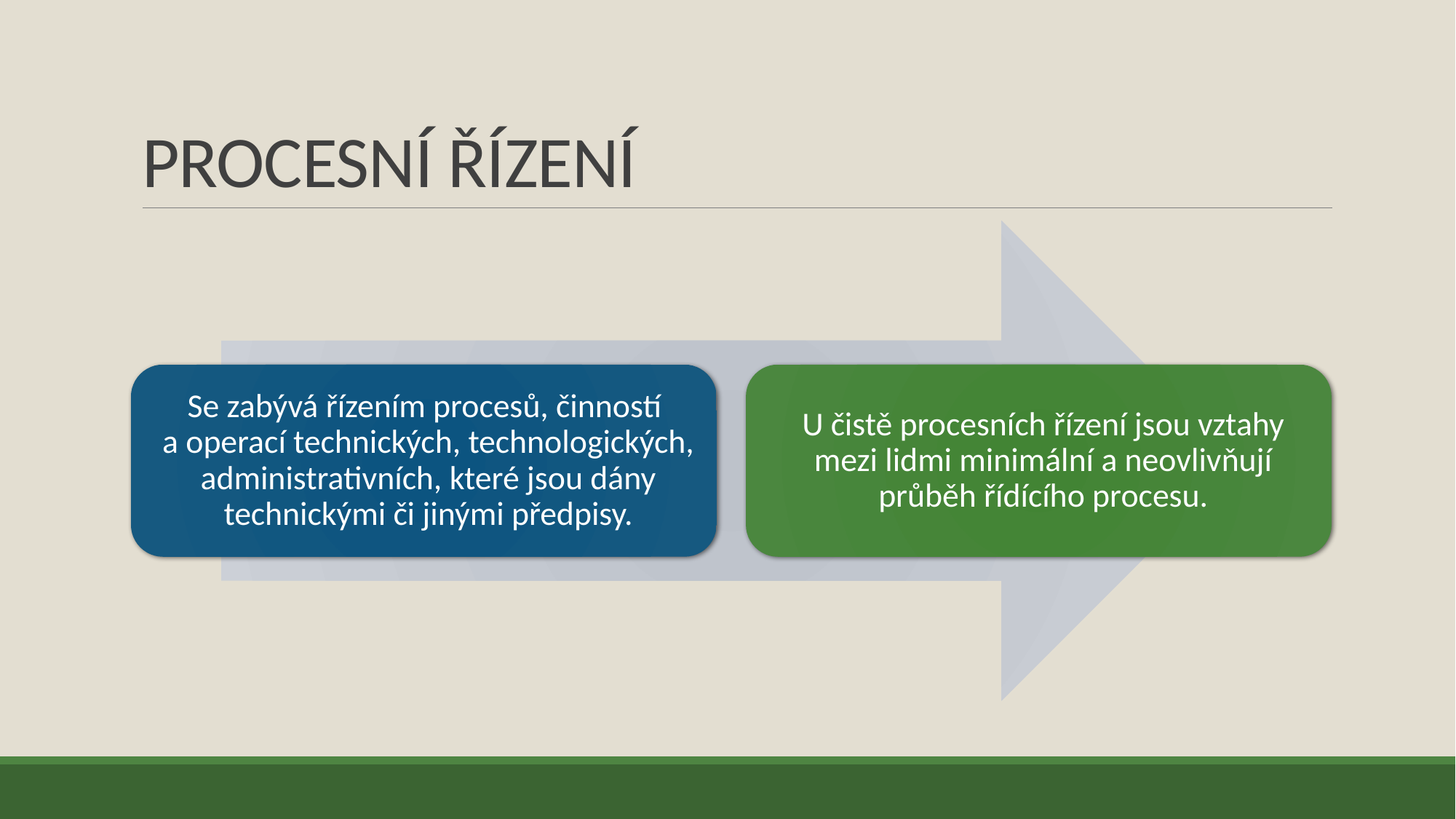

# PROCESNÍ ŘÍZENÍ
Se zabývá řízením procesů, činností
a operací technických, technologických, administrativních, které jsou dány technickými či jinými předpisy.
U čistě procesních řízení jsou vztahy mezi lidmi minimální a neovlivňují průběh řídícího procesu.